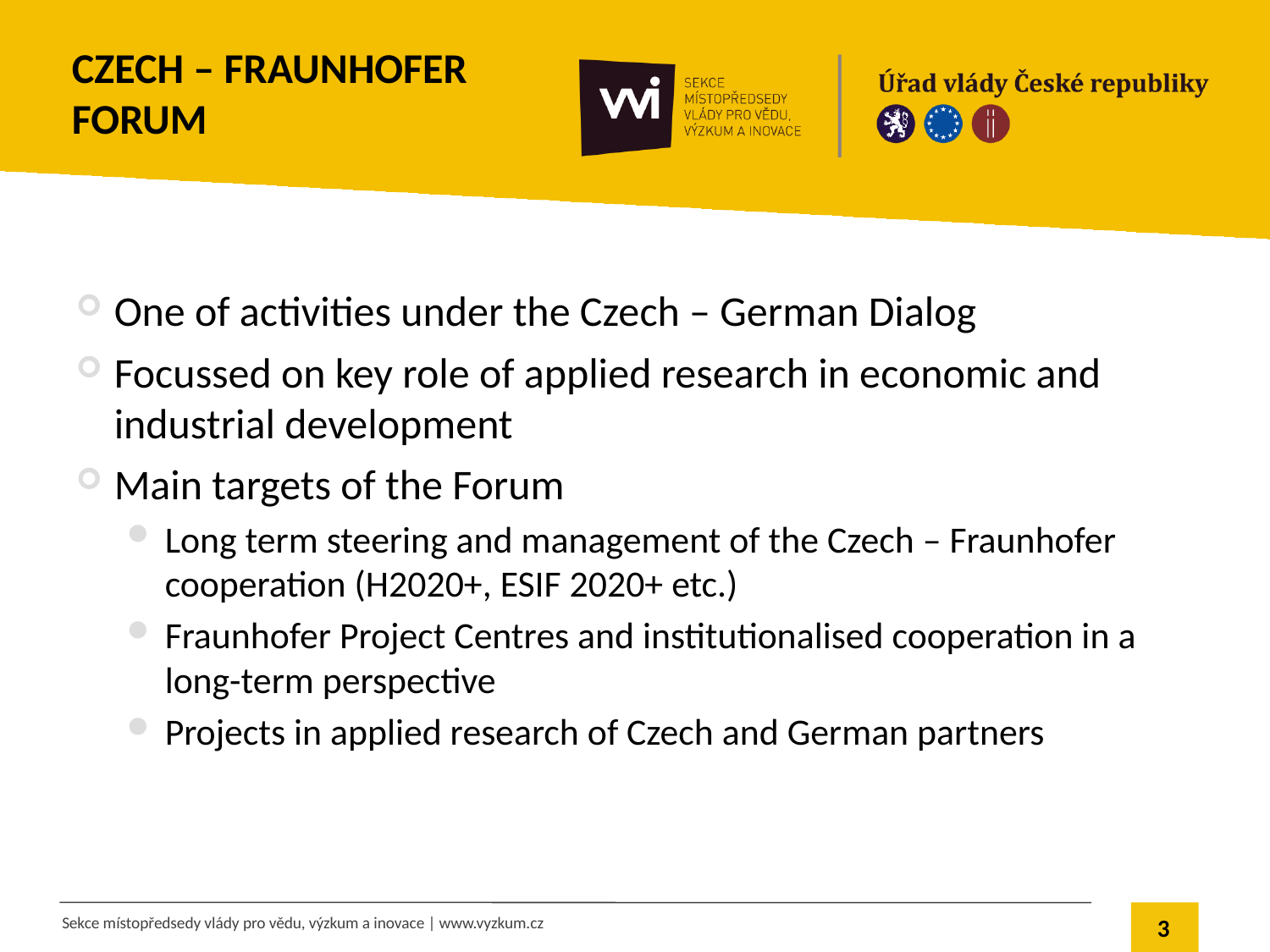

# Czech – Fraunhofer Forum
One of activities under the Czech – German Dialog
Focussed on key role of applied research in economic and industrial development
Main targets of the Forum
Long term steering and management of the Czech – Fraunhofer cooperation (H2020+, ESIF 2020+ etc.)
Fraunhofer Project Centres and institutionalised cooperation in a long-term perspective
Projects in applied research of Czech and German partners
3